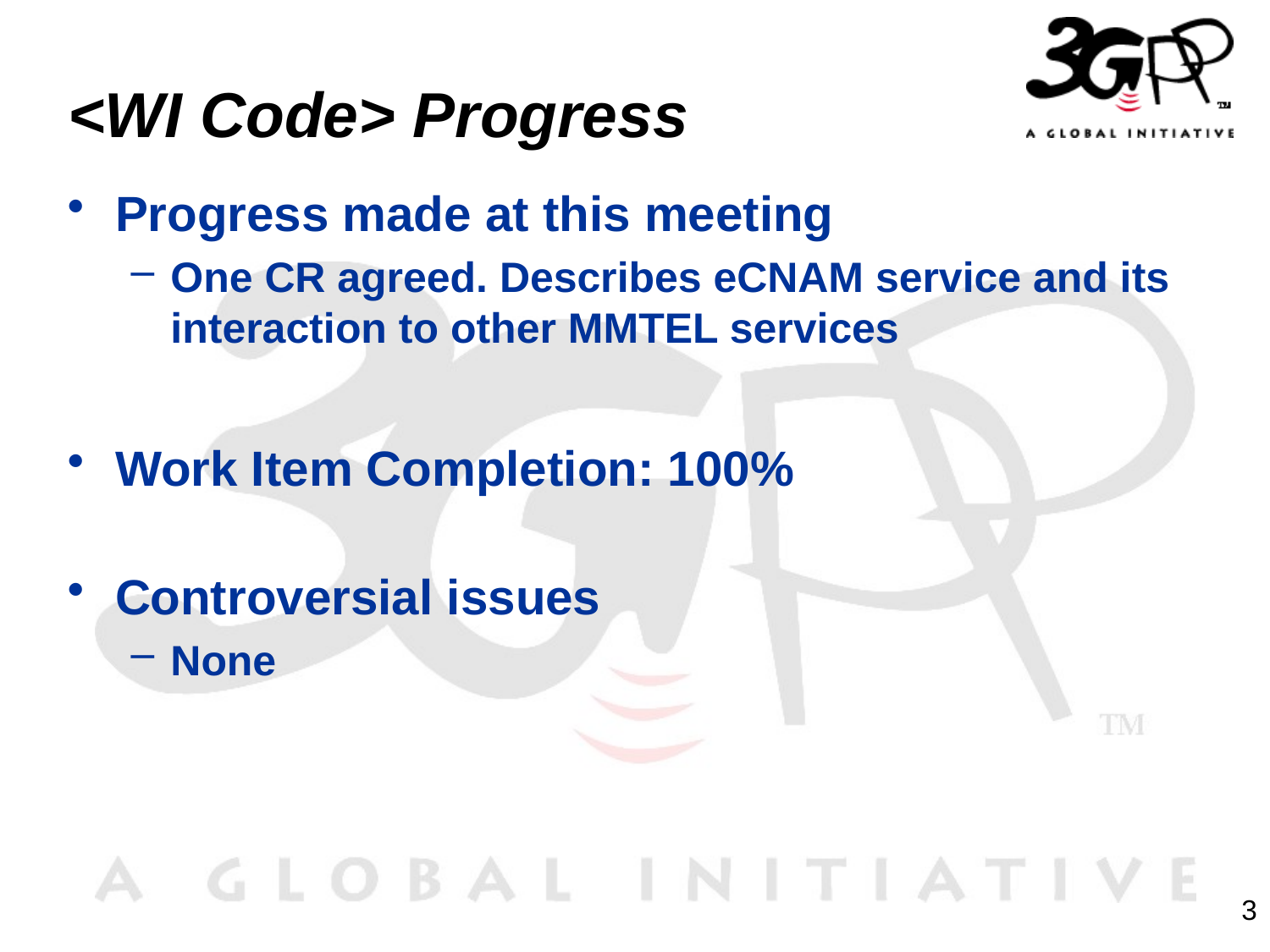

# <WI Code> Progress
Progress made at this meeting
One CR agreed. Describes eCNAM service and its interaction to other MMTEL services

Work Item Completion: 100%

Controversial issues
None
3